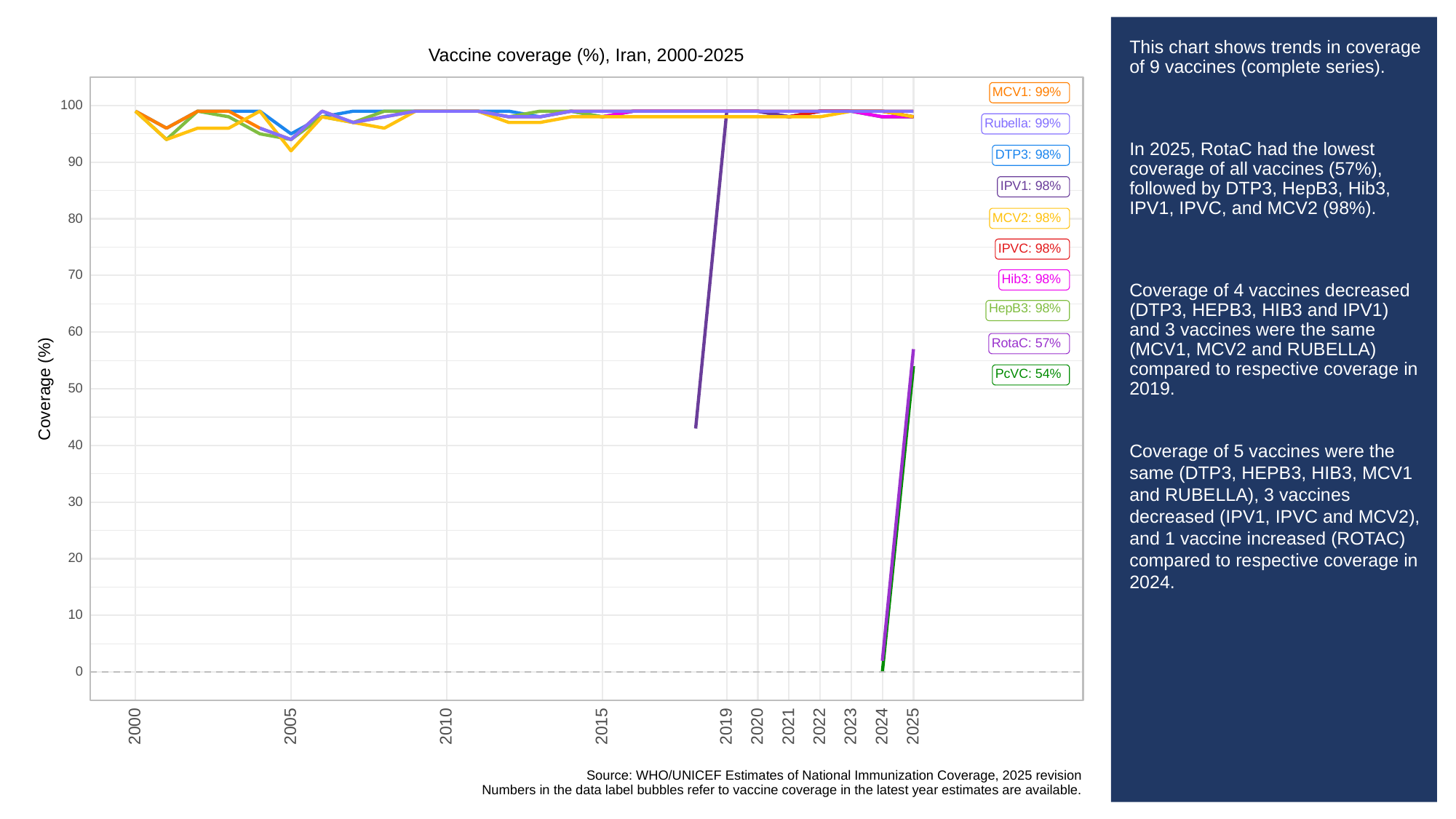

# This chart shows trends in coverage of 9 vaccines (complete series).

In 2025, RotaC had the lowest coverage of all vaccines (57%), followed by DTP3, HepB3, Hib3, IPV1, IPVC, and MCV2 (98%).

Coverage of 4 vaccines decreased (DTP3, HEPB3, HIB3 and IPV1) and 3 vaccines were the same (MCV1, MCV2 and RUBELLA) compared to respective coverage in 2019.

Coverage of 5 vaccines were the same (DTP3, HEPB3, HIB3, MCV1 and RUBELLA), 3 vaccines decreased (IPV1, IPVC and MCV2), and 1 vaccine increased (ROTAC) compared to respective coverage in 2024.

Vaccine coverage (%), Iran, 2000-2025

MCV1: 99%

100

Rubella: 99%

DTP3: 98%
90

IPV1: 98%

MCV2: 98%
80

IPVC: 98%

70
Hib3: 98%

HepB3: 98%

60

RotaC: 57%

PcVC: 54%
Coverage (%)
50

40

30

20

10

0

2023
2000
2005
2010
2015
2019
2020
2021
2022
2024
2025
Source: WHO/UNICEF Estimates of National Immunization Coverage, 2025 revision
Numbers in the data label bubbles refer to vaccine coverage in the latest year estimates are available.